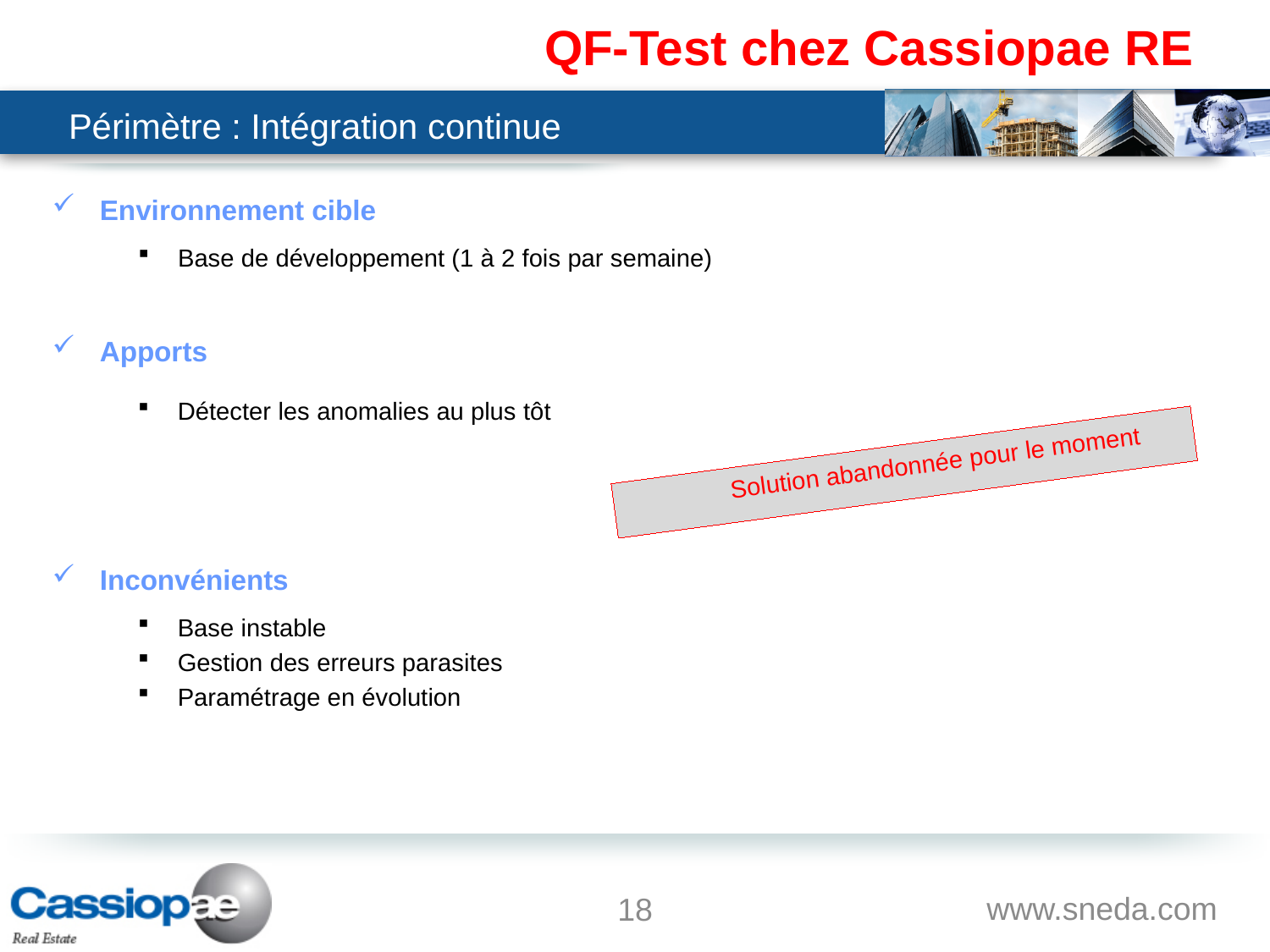

# QF-Test chez Cassiopae RE

Périmètre : Intégration continue
Environnement cible
Base de développement (1 à 2 fois par semaine)
Apports
Détecter les anomalies au plus tôt
Solution abandonnée pour le moment
Inconvénients
Base instable
Gestion des erreurs parasites
Paramétrage en évolution